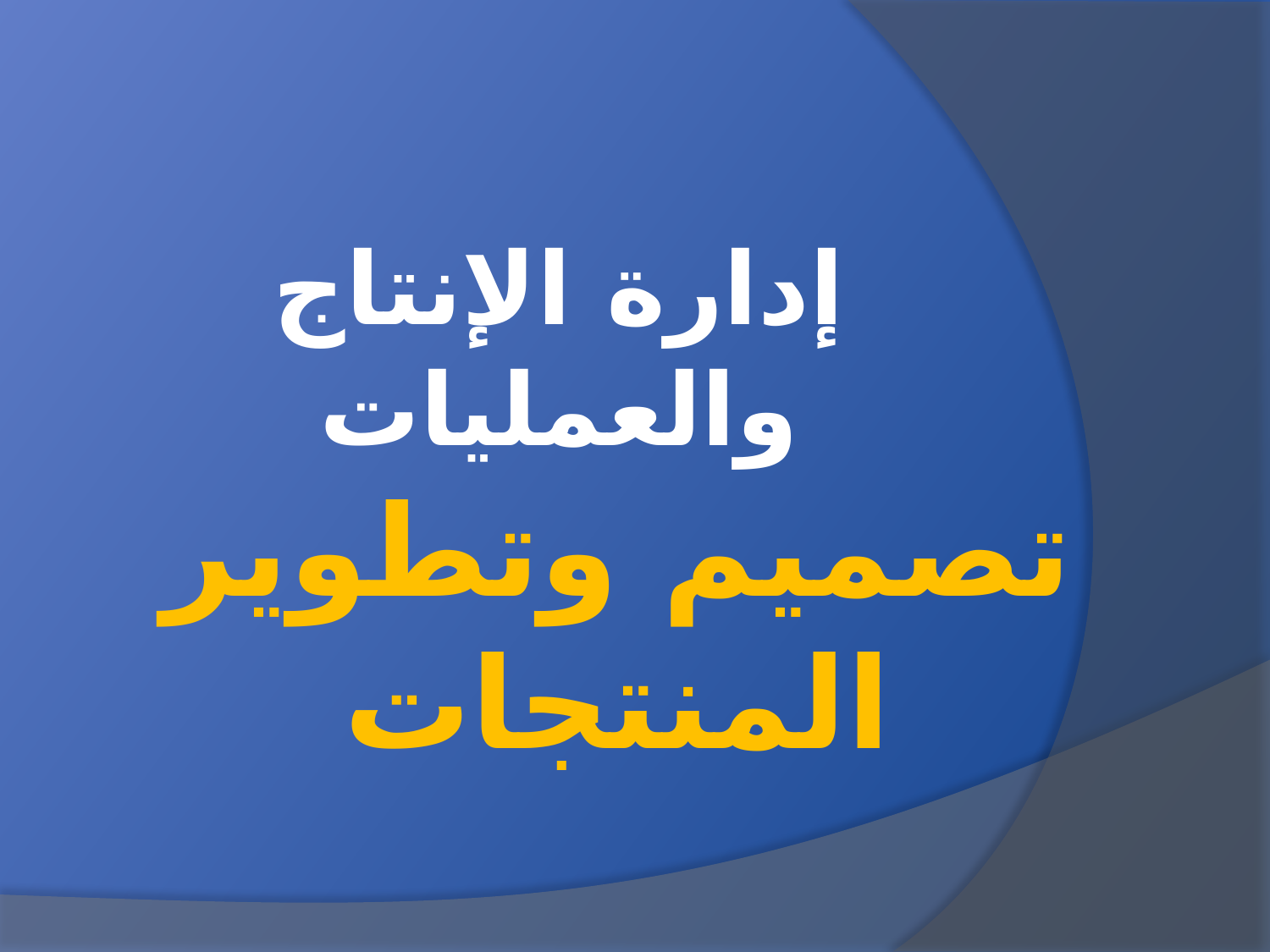

إدارة الإنتاج والعمليات
# تصميم وتطوير المنتجات